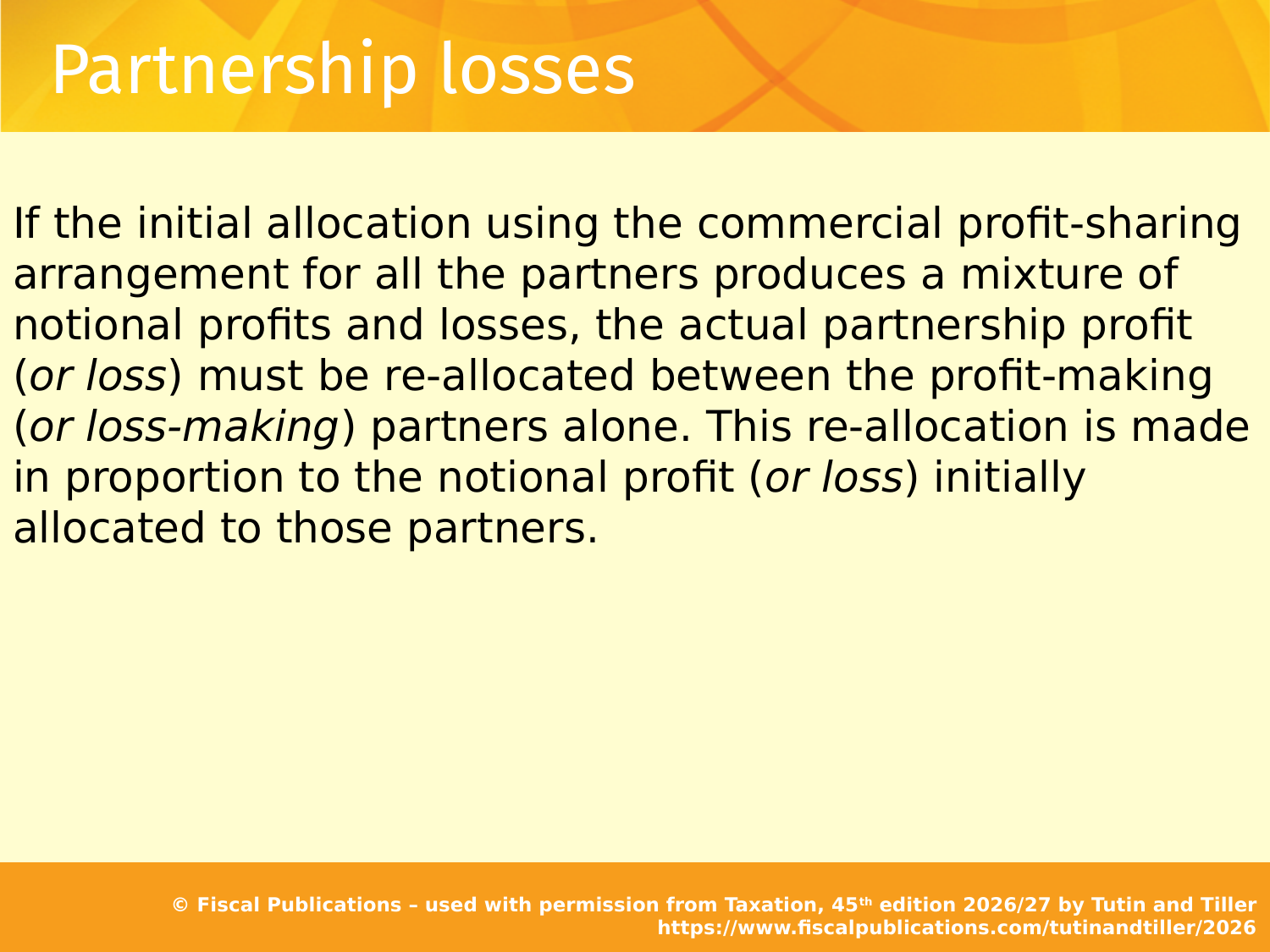

# Partnership losses

If the initial allocation using the commercial profit-sharing arrangement for all the partners produces a mixture of notional profits and losses, the actual partnership profit (or loss) must be re-allocated between the profit-making (or loss-making) partners alone. This re-allocation is made in proportion to the notional profit (or loss) initially allocated to those partners.